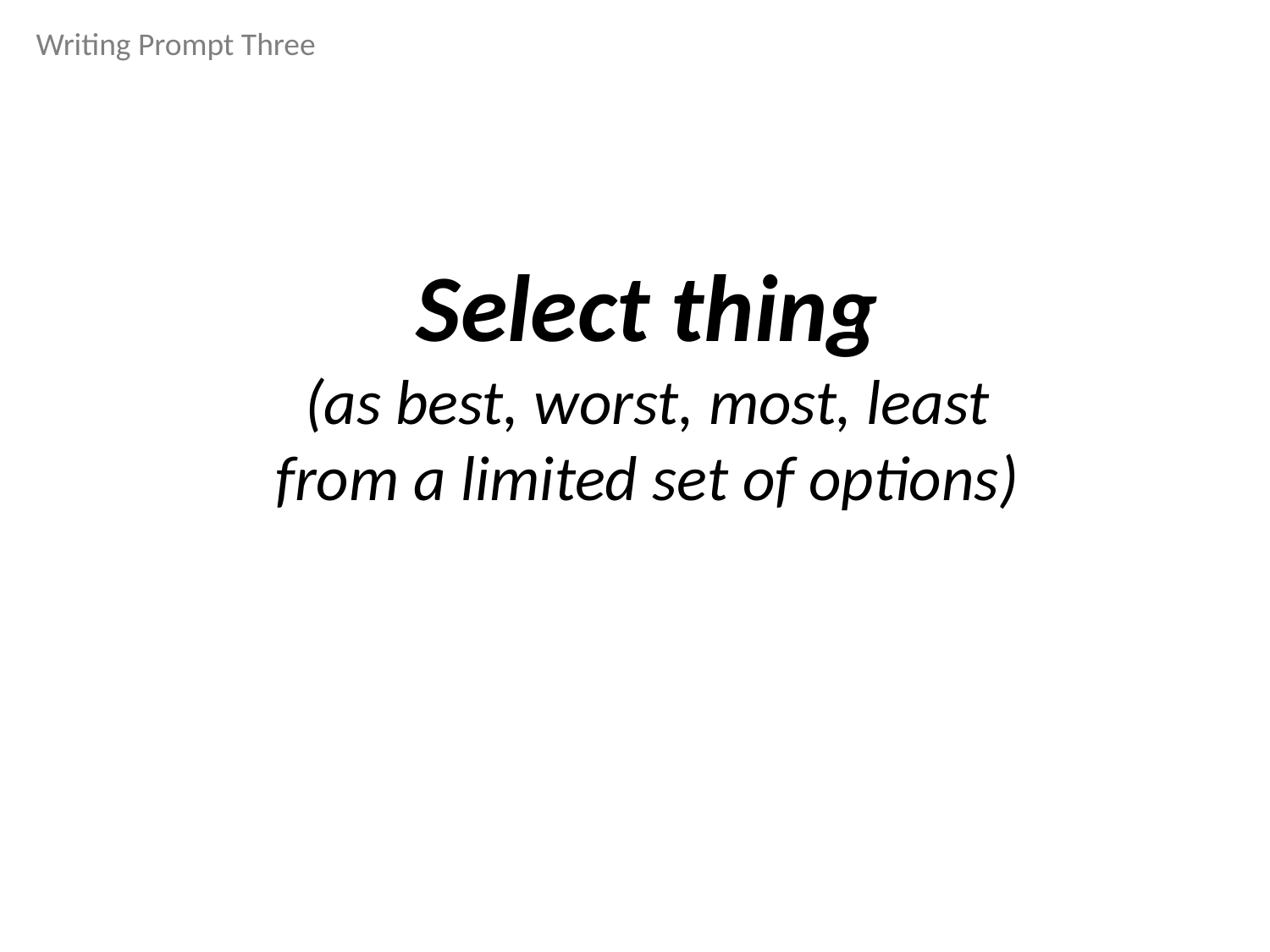

Writing Prompt Three
Select thing
(as best, worst, most, least from a limited set of options)